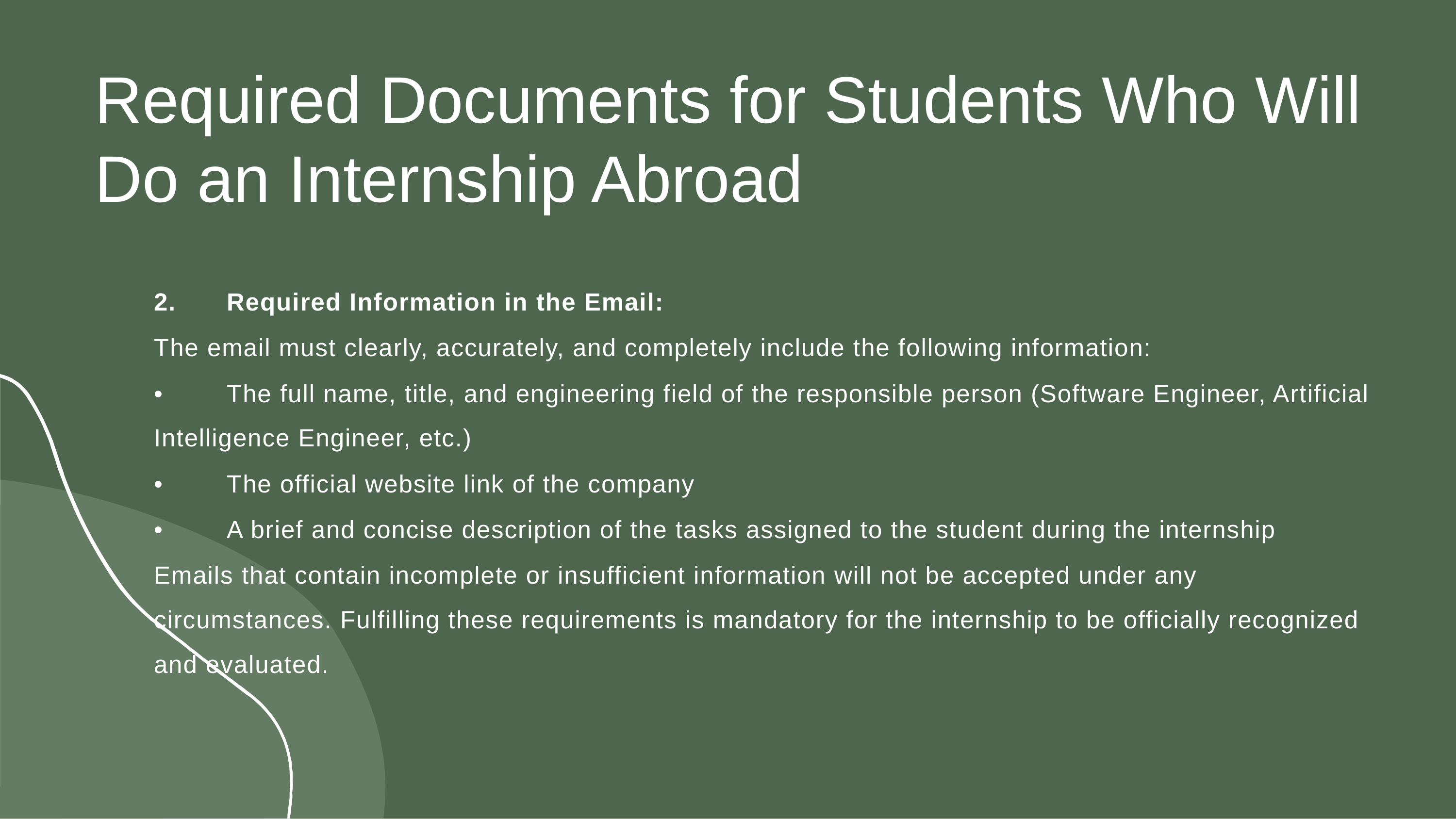

# Required Documents for Students Who Will Do an Internship Abroad
2.	Required Information in the Email:
The email must clearly, accurately, and completely include the following information:
•	The full name, title, and engineering field of the responsible person (Software Engineer, Artificial Intelligence Engineer, etc.)
•	The official website link of the company
•	A brief and concise description of the tasks assigned to the student during the internship
Emails that contain incomplete or insufficient information will not be accepted under any circumstances. Fulfilling these requirements is mandatory for the internship to be officially recognized and evaluated.